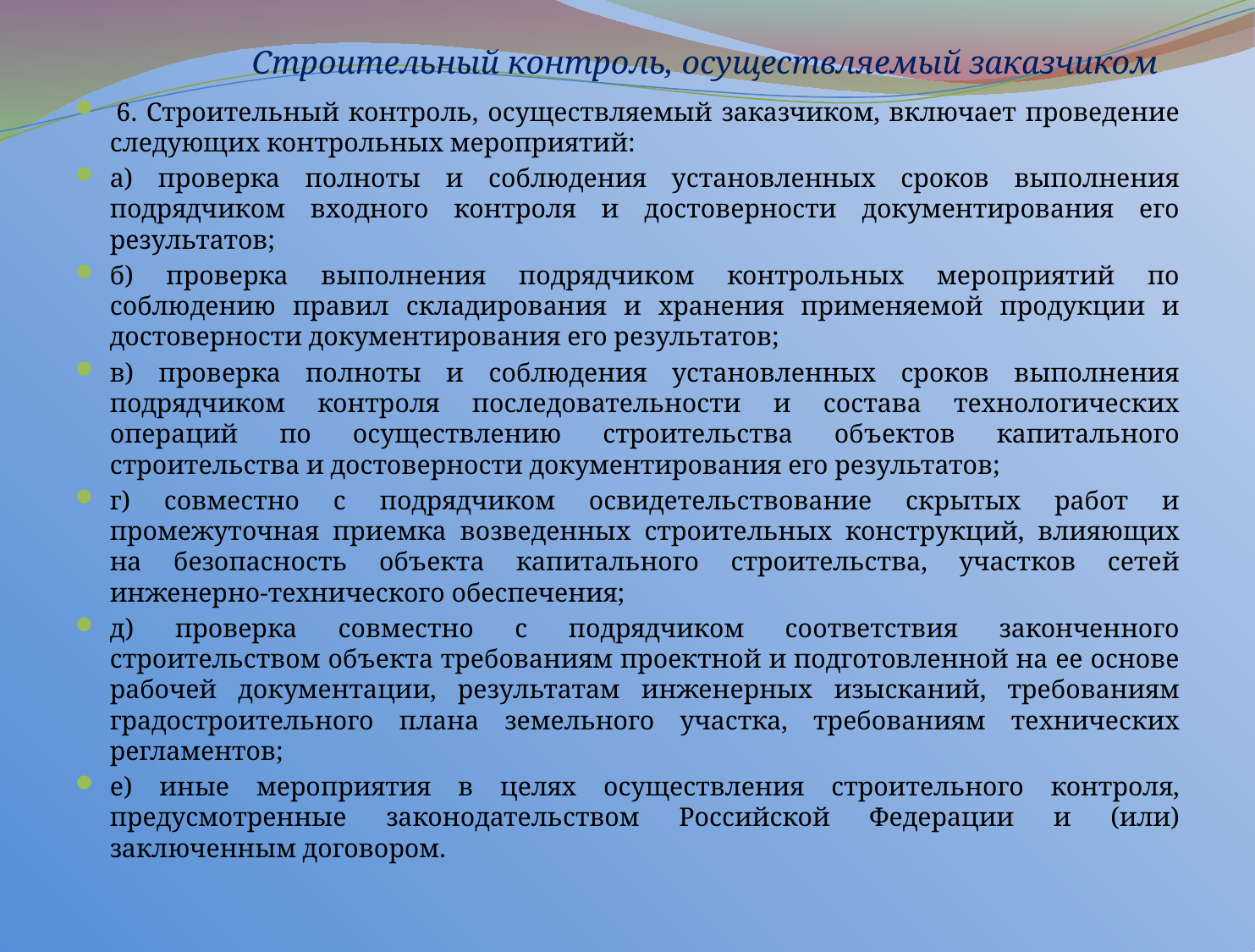

# Строительный контроль, осуществляемый заказчиком
 6. Строительный контроль, осуществляемый заказчиком, включает проведение следующих контрольных мероприятий:
а) проверка полноты и соблюдения установленных сроков выполнения подрядчиком входного контроля и достоверности документирования его результатов;
б) проверка выполнения подрядчиком контрольных мероприятий по соблюдению правил складирования и хранения применяемой продукции и достоверности документирования его результатов;
в) проверка полноты и соблюдения установленных сроков выполнения подрядчиком контроля последовательности и состава технологических операций по осуществлению строительства объектов капитального строительства и достоверности документирования его результатов;
г) совместно с подрядчиком освидетельствование скрытых работ и промежуточная приемка возведенных строительных конструкций, влияющих на безопасность объекта капитального строительства, участков сетей инженерно-технического обеспечения;
д) проверка совместно с подрядчиком соответствия законченного строительством объекта требованиям проектной и подготовленной на ее основе рабочей документации, результатам инженерных изысканий, требованиям градостроительного плана земельного участка, требованиям технических регламентов;
е) иные мероприятия в целях осуществления строительного контроля, предусмотренные законодательством Российской Федерации и (или) заключенным договором.